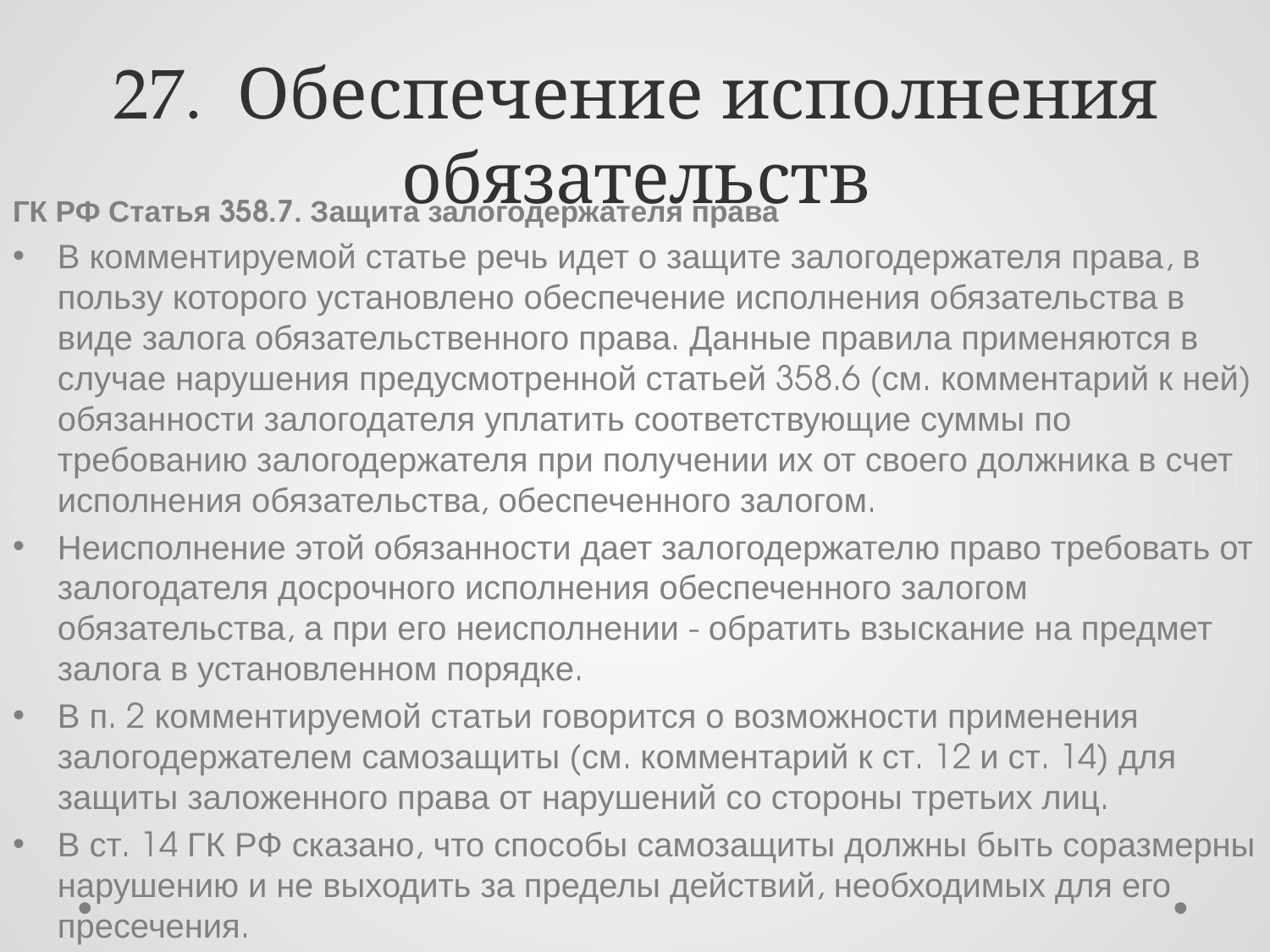

# 27.  Обеспечение исполнения обязательств
ГК РФ Статья 358.7. Защита залогодержателя права
В комментируемой статье речь идет о защите залогодержателя права, в пользу которого установлено обеспечение исполнения обязательства в виде залога обязательственного права. Данные правила применяются в случае нарушения предусмотренной статьей 358.6 (см. комментарий к ней) обязанности залогодателя уплатить соответствующие суммы по требованию залогодержателя при получении их от своего должника в счет исполнения обязательства, обеспеченного залогом.
Неисполнение этой обязанности дает залогодержателю право требовать от залогодателя досрочного исполнения обеспеченного залогом обязательства, а при его неисполнении - обратить взыскание на предмет залога в установленном порядке.
В п. 2 комментируемой статьи говорится о возможности применения залогодержателем самозащиты (см. комментарий к ст. 12 и ст. 14) для защиты заложенного права от нарушений со стороны третьих лиц.
В ст. 14 ГК РФ сказано, что способы самозащиты должны быть соразмерны нарушению и не выходить за пределы действий, необходимых для его пресечения.